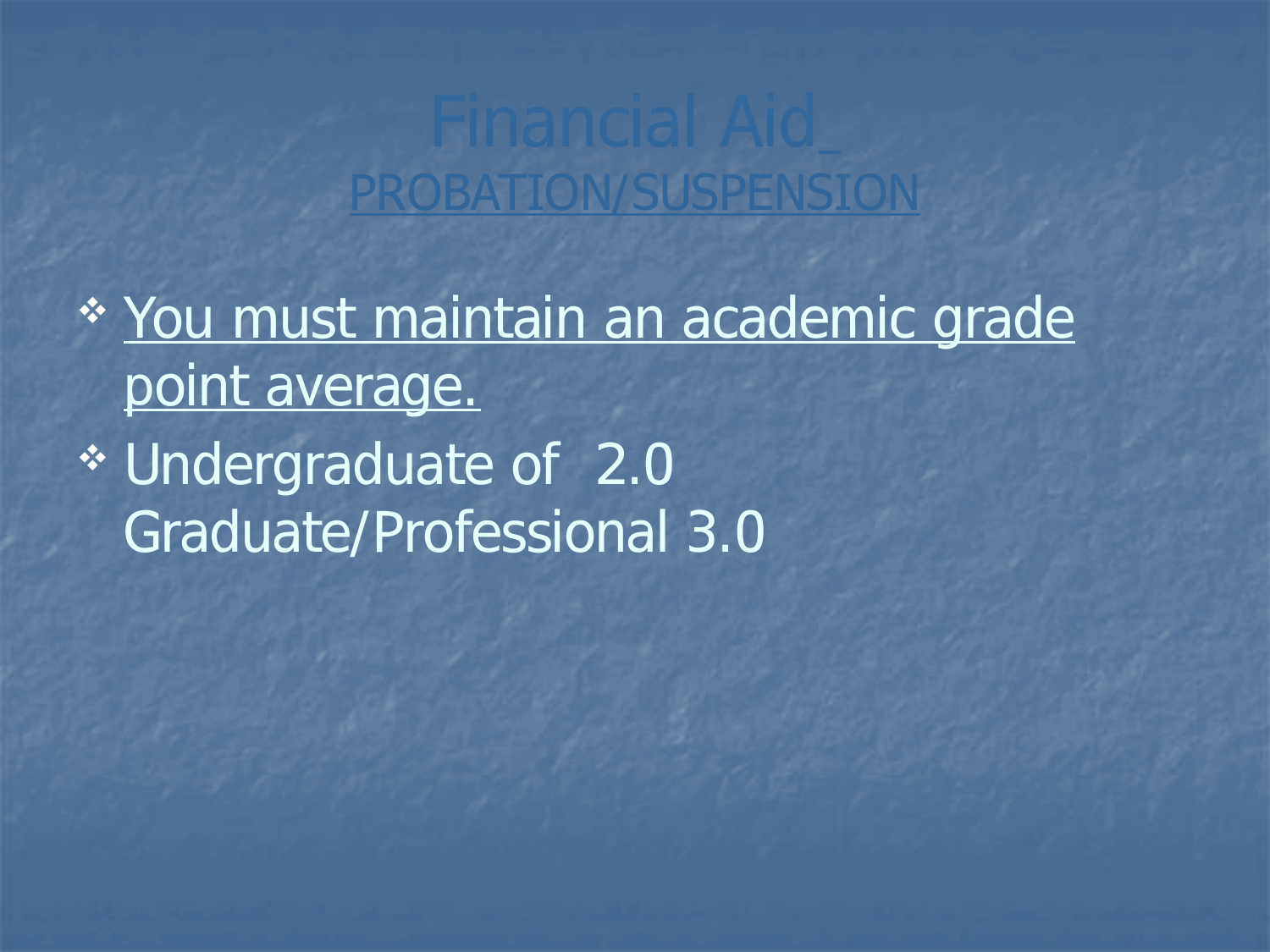

# Financial Aid PROBATION/SUSPENSION
You must maintain an academic grade point average.
Undergraduate of  2.0   Graduate/Professional 3.0